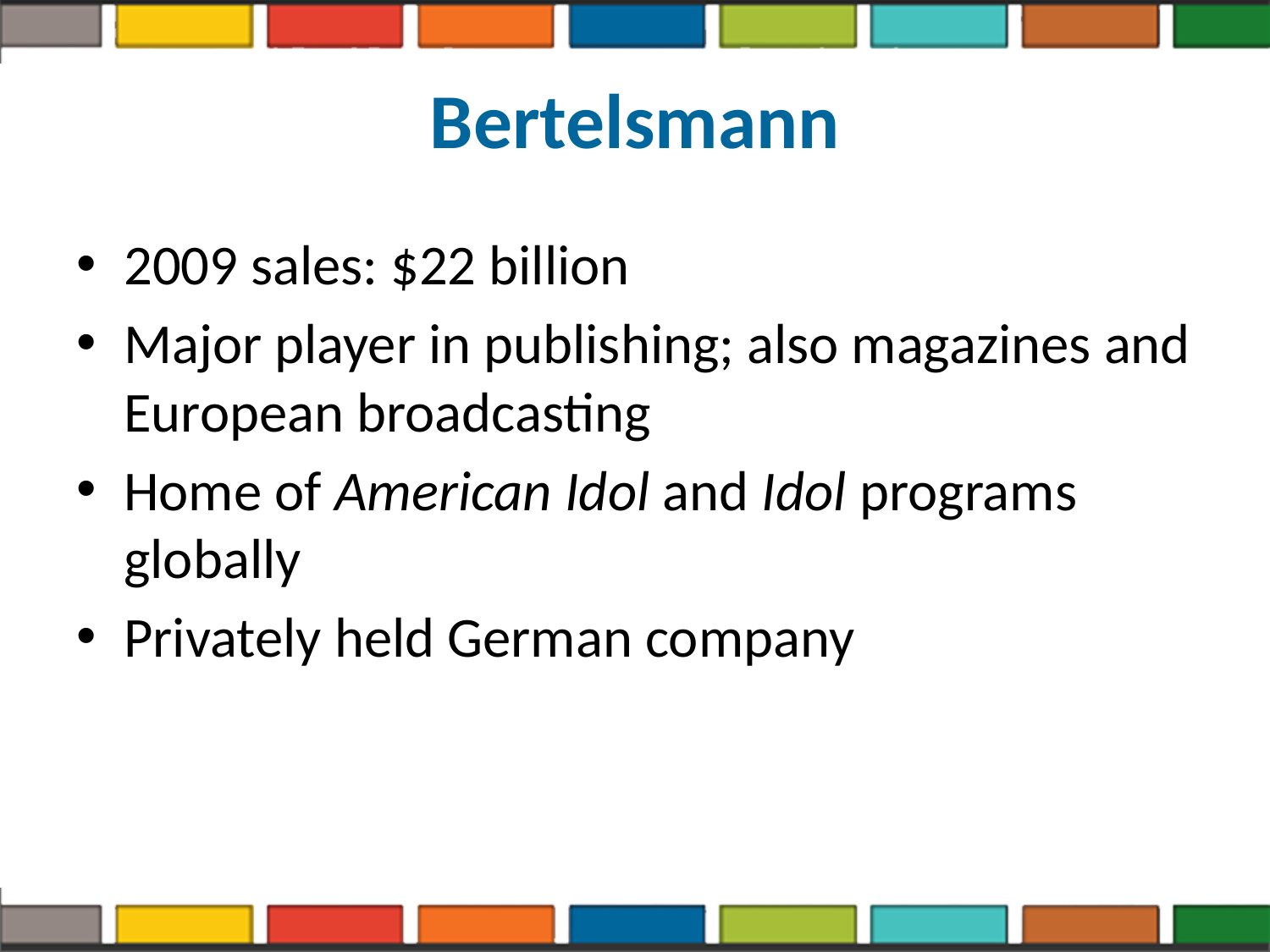

# Bertelsmann
2009 sales: $22 billion
Major player in publishing; also magazines and European broadcasting
Home of American Idol and Idol programs globally
Privately held German company